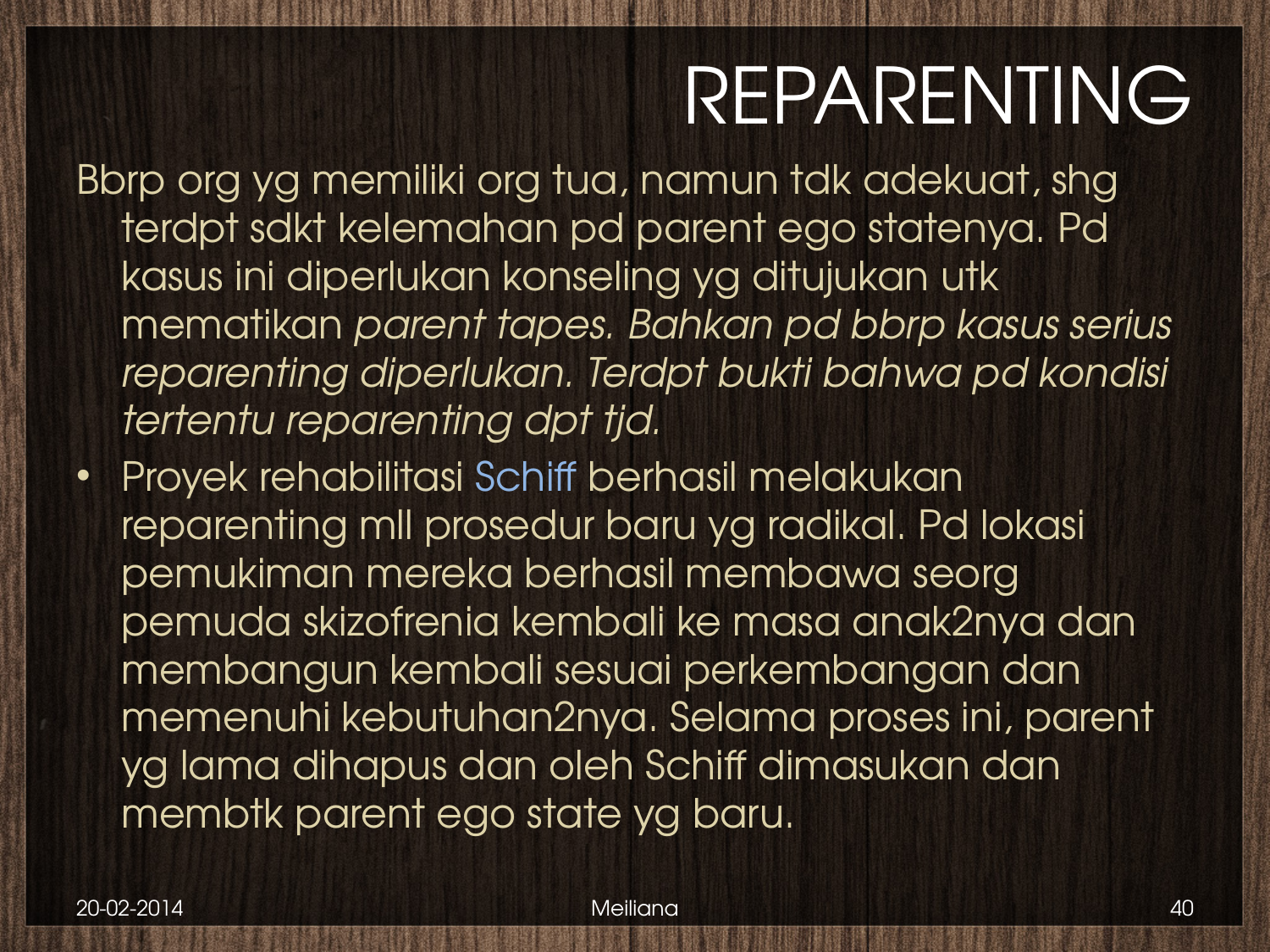

# REPARENTING
Bbrp org yg memiliki org tua, namun tdk adekuat, shg terdpt sdkt kelemahan pd parent ego statenya. Pd kasus ini diperlukan konseling yg ditujukan utk mematikan parent tapes. Bahkan pd bbrp kasus serius reparenting diperlukan. Terdpt bukti bahwa pd kondisi tertentu reparenting dpt tjd.
Proyek rehabilitasi Schiff berhasil melakukan reparenting mll prosedur baru yg radikal. Pd lokasi pemukiman mereka berhasil membawa seorg pemuda skizofrenia kembali ke masa anak2nya dan membangun kembali sesuai perkembangan dan memenuhi kebutuhan2nya. Selama proses ini, parent yg lama dihapus dan oleh Schiff dimasukan dan membtk parent ego state yg baru.

20-02-2014
Meiliana
40